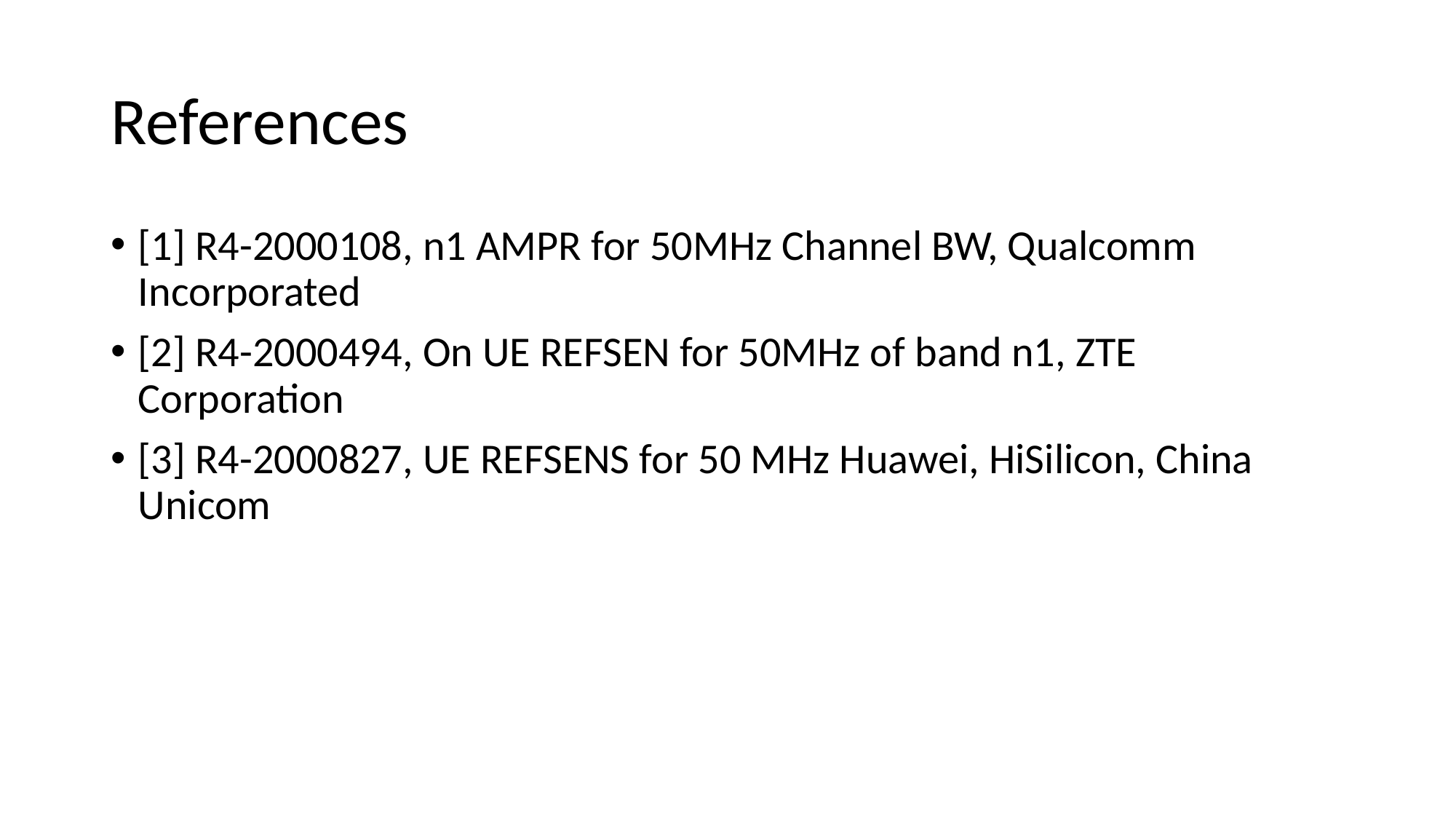

# References
[1] R4-2000108, n1 AMPR for 50MHz Channel BW, Qualcomm Incorporated
[2] R4-2000494, On UE REFSEN for 50MHz of band n1, ZTE Corporation
[3] R4-2000827, UE REFSENS for 50 MHz Huawei, HiSilicon, China Unicom